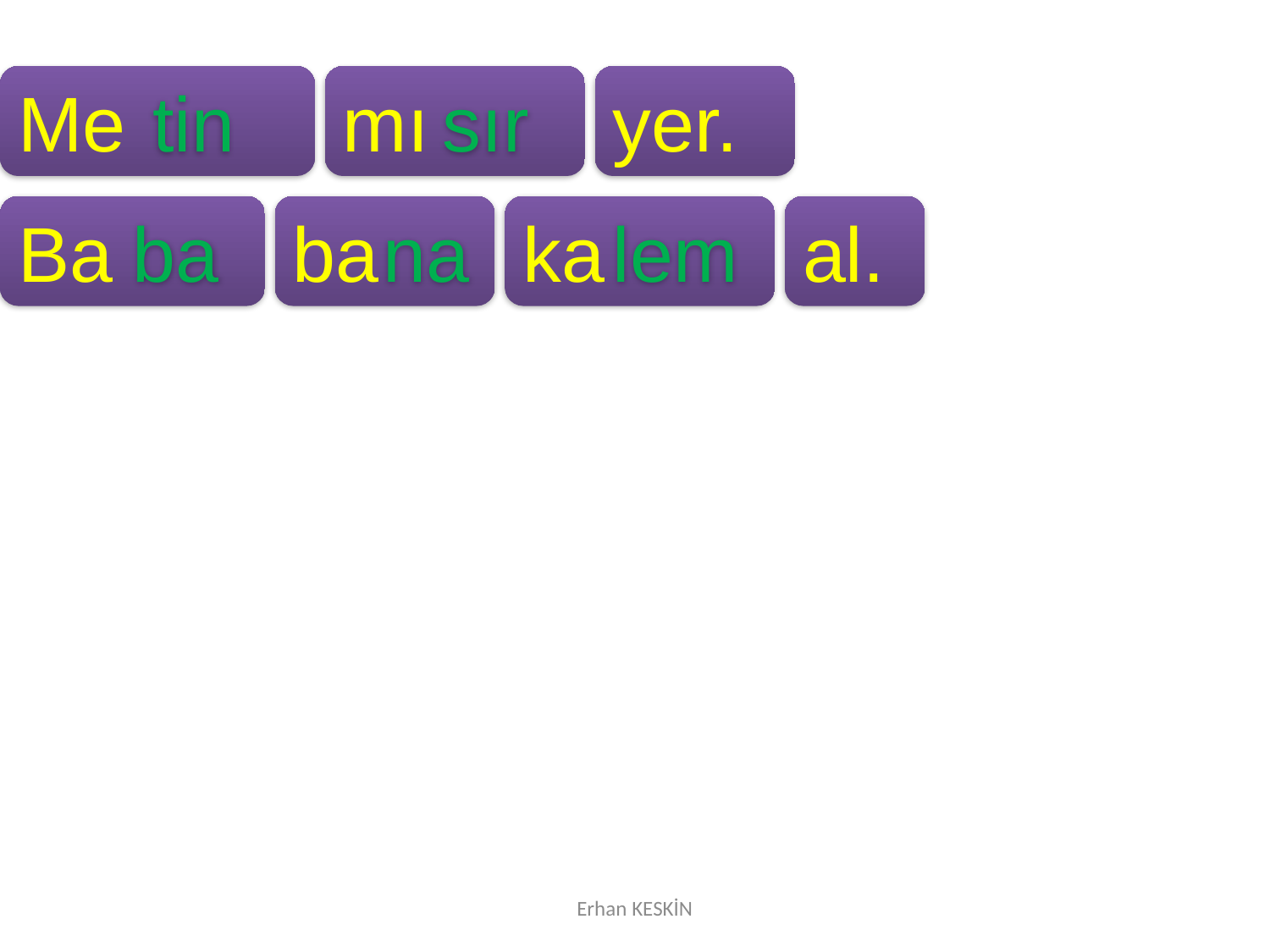

Me
tin
mı
sır
yer.
Ba
ba
ba
na
ka
lem
al.
Erhan KESKİN